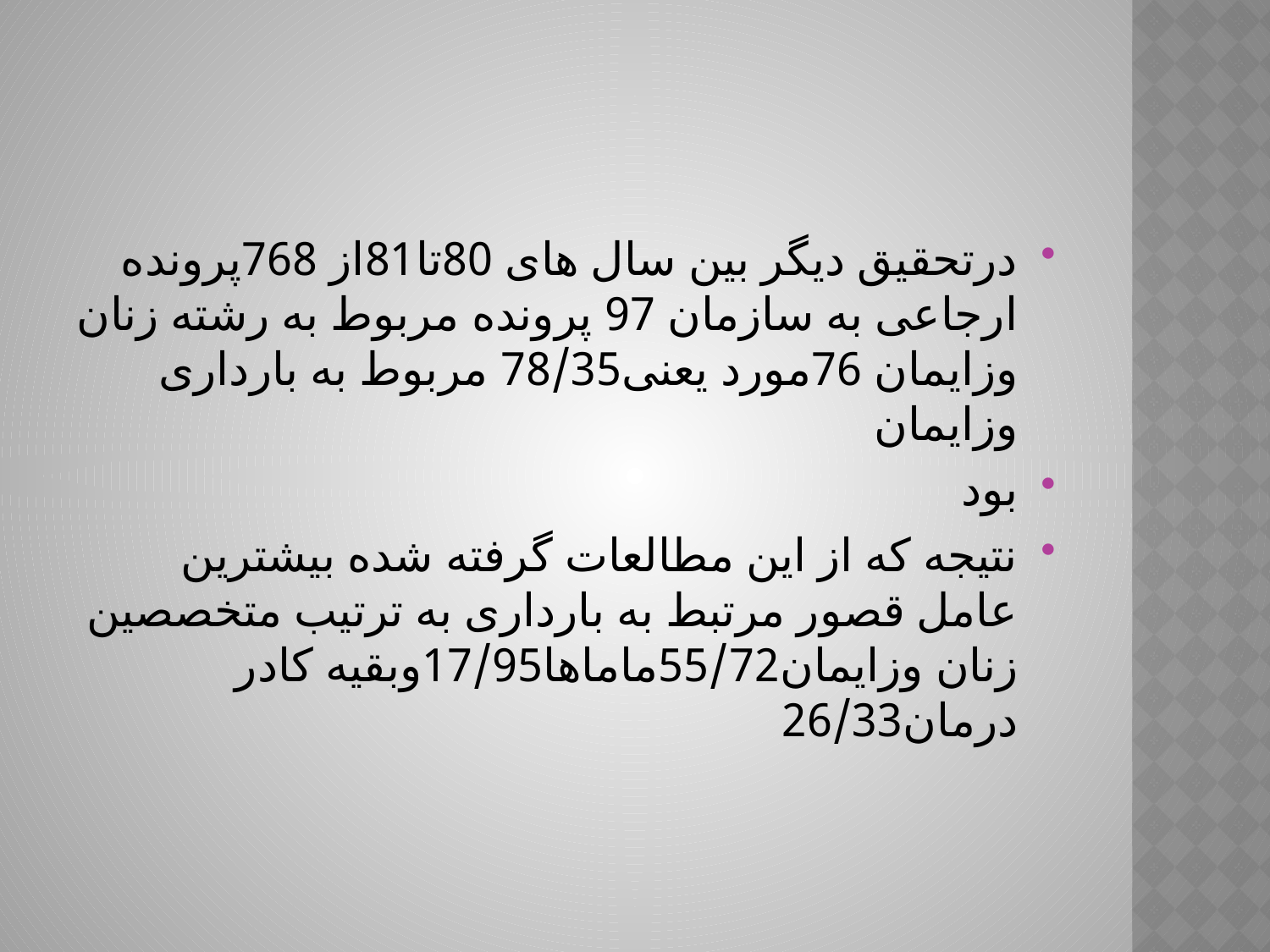

درتحقیق دیگر بین سال های 80تا81از 768پرونده ارجاعی به سازمان 97 پرونده مربوط به رشته زنان وزایمان 76مورد یعنی78/35 مربوط به بارداری وزایمان
بود
نتیجه که از این مطالعات گرفته شده بیشترین عامل قصور مرتبط به بارداری به ترتیب متخصصین زنان وزایمان55/72ماماها17/95وبقیه کادر درمان26/33